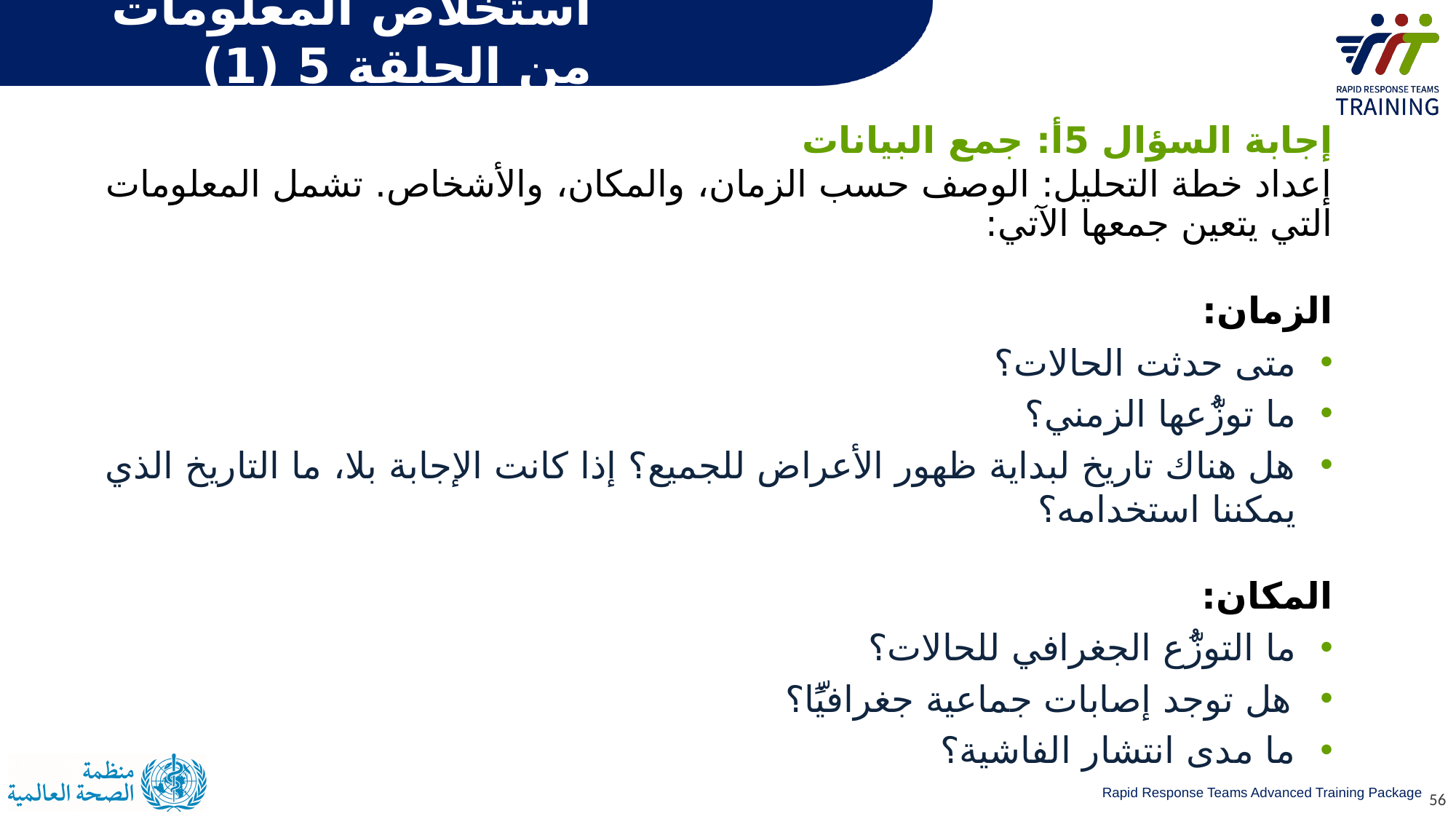

# استخلاص المعلومات من الحلقة 5 (1)
إجابة السؤال 5أ: جمع البيانات
إعداد خطة التحليل: الوصف حسب الزمان، والمكان، والأشخاص. تشمل المعلومات التي يتعين جمعها الآتي:

الزمان:
متى حدثت الحالات؟
ما توزُّعها الزمني؟
هل هناك تاريخ لبداية ظهور الأعراض للجميع؟ إذا كانت الإجابة بلا، ما التاريخ الذي يمكننا استخدامه؟

المكان:
ما التوزُّع الجغرافي للحالات؟
هل توجد إصابات جماعية جغرافيًّا؟
ما مدى انتشار الفاشية؟